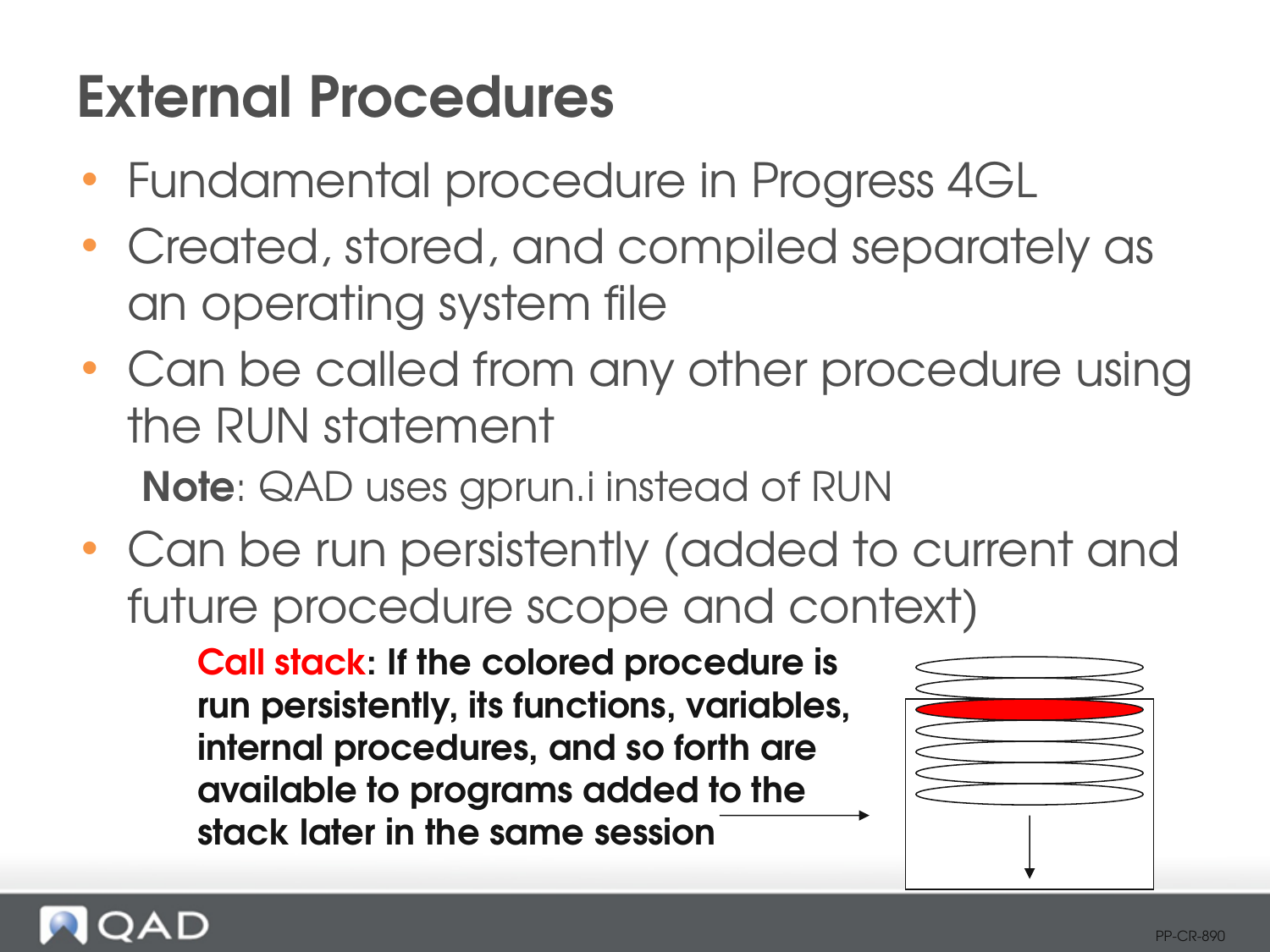

# External Procedures
Fundamental procedure in Progress 4GL
Created, stored, and compiled separately as an operating system file
Can be called from any other procedure using the RUN statement
Note: QAD uses gprun.i instead of RUN
Can be run persistently (added to current and future procedure scope and context)

Call stack: If the colored procedure is
run persistently, its functions, variables,
internal procedures, and so forth are
available to programs added to the
stack later in the same session

PP-CR-890